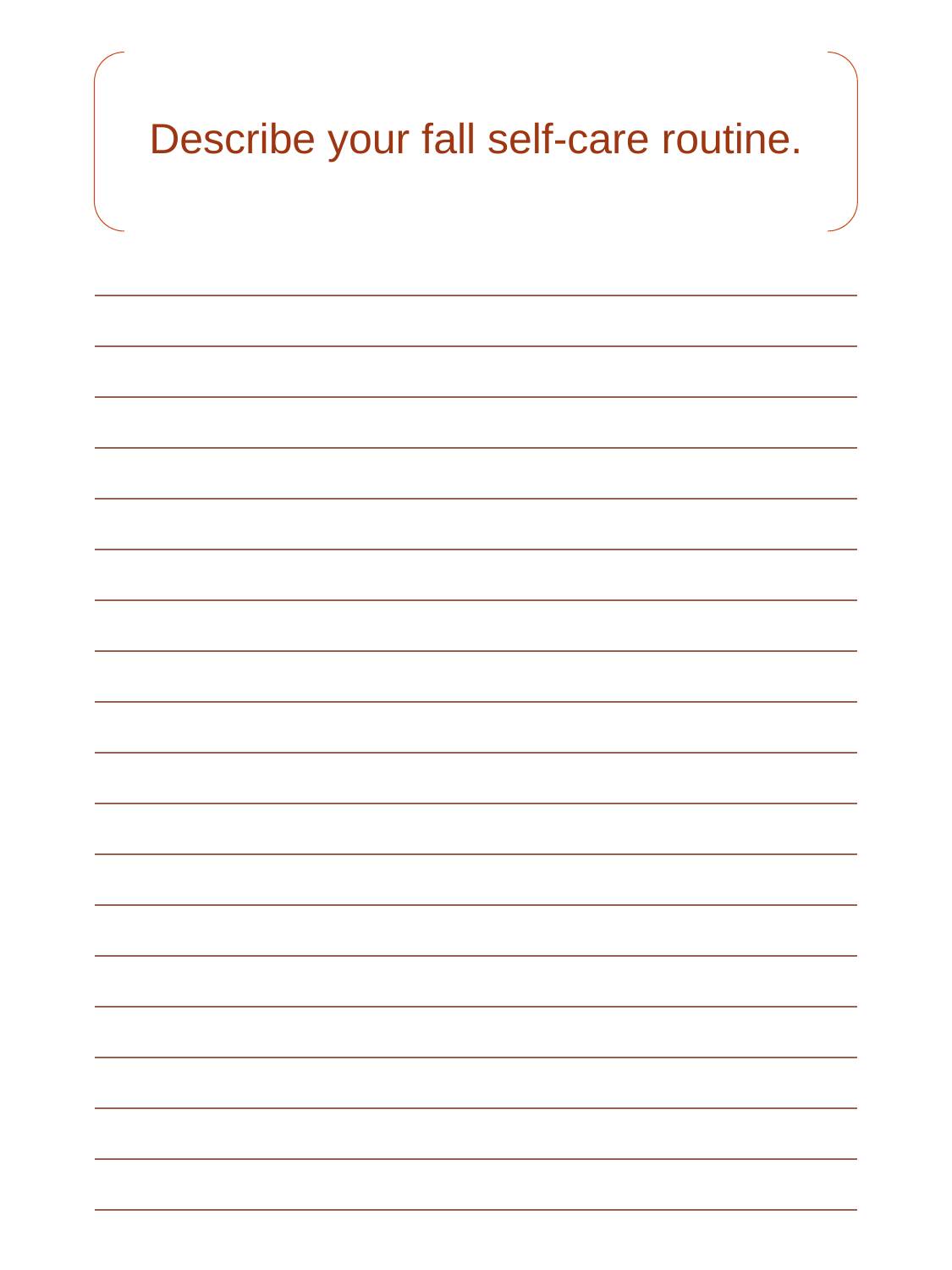

Describe your fall self-care routine.
|  |
| --- |
|  |
|  |
|  |
|  |
|  |
|  |
|  |
|  |
|  |
|  |
|  |
|  |
|  |
|  |
|  |
|  |
|  |